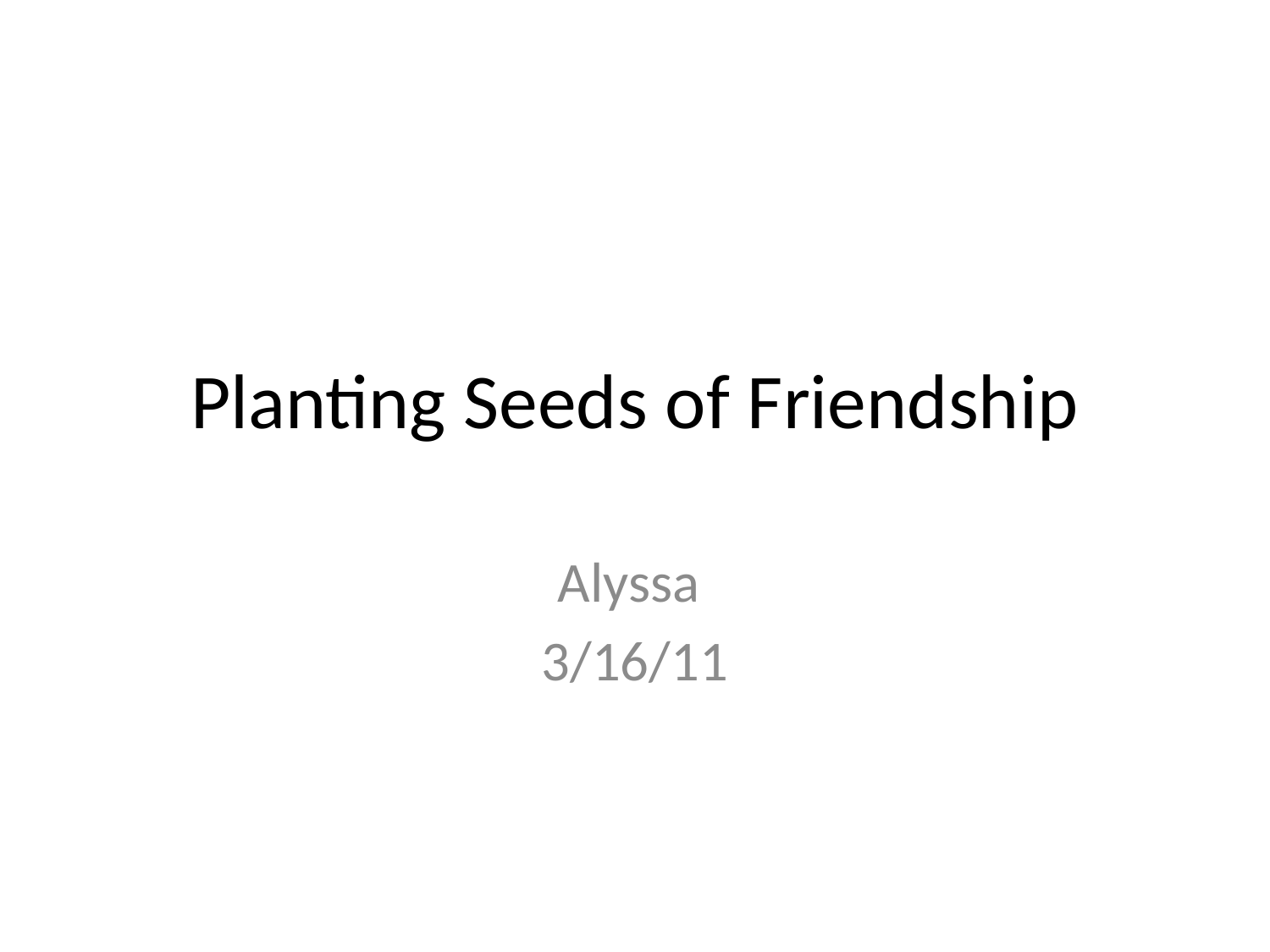

# Planting Seeds of Friendship
Alyssa
3/16/11